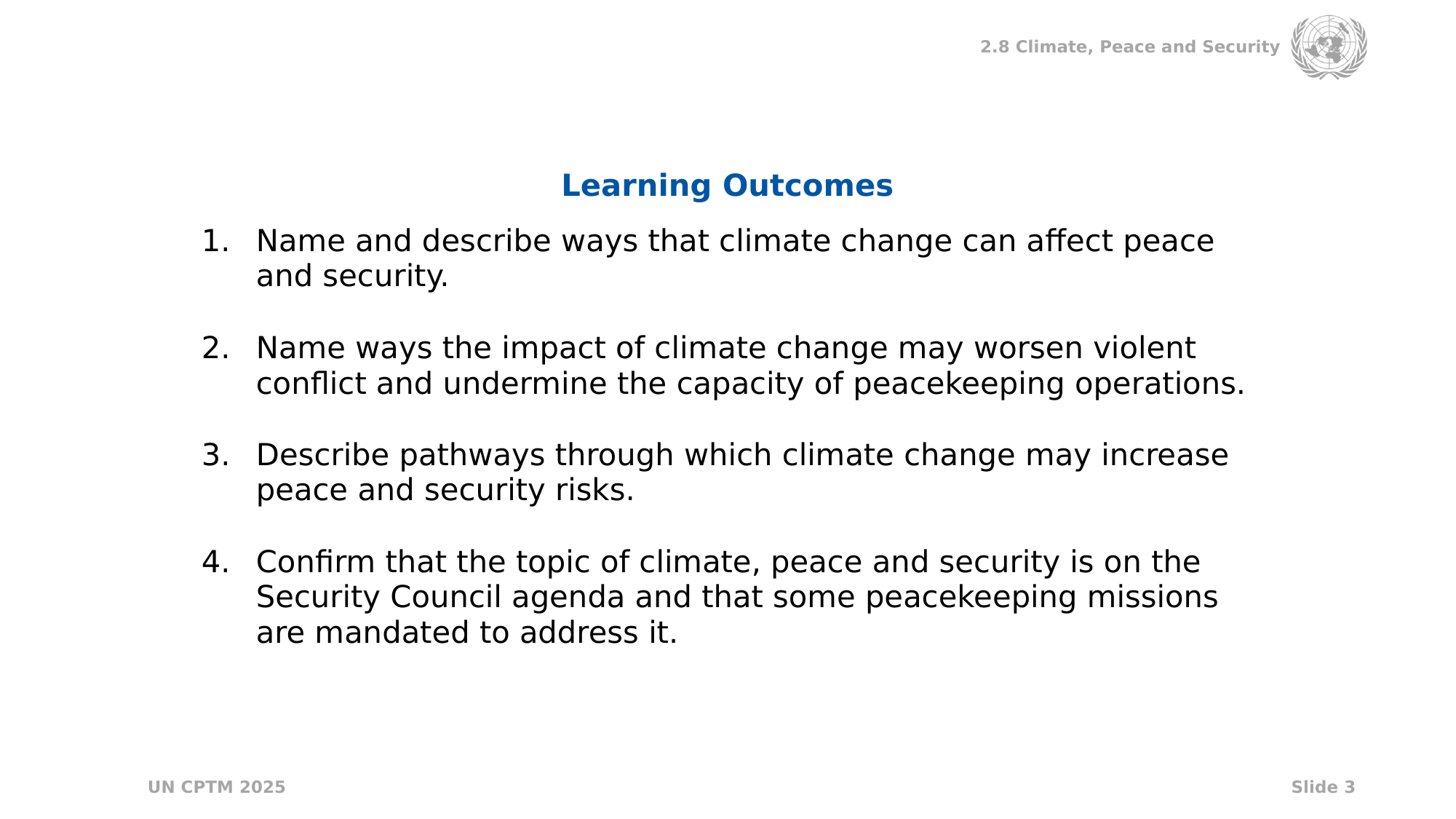

| Learning Outcomes |
| --- |
| Name and describe ways that climate change can affect peace and security. Name ways the impact of climate change may worsen violent conflict and undermine the capacity of peacekeeping operations. Describe pathways through which climate change may increase peace and security risks.  Confirm that the topic of climate, peace and security is on the Security Council agenda and that some peacekeeping missions are mandated to address it. |